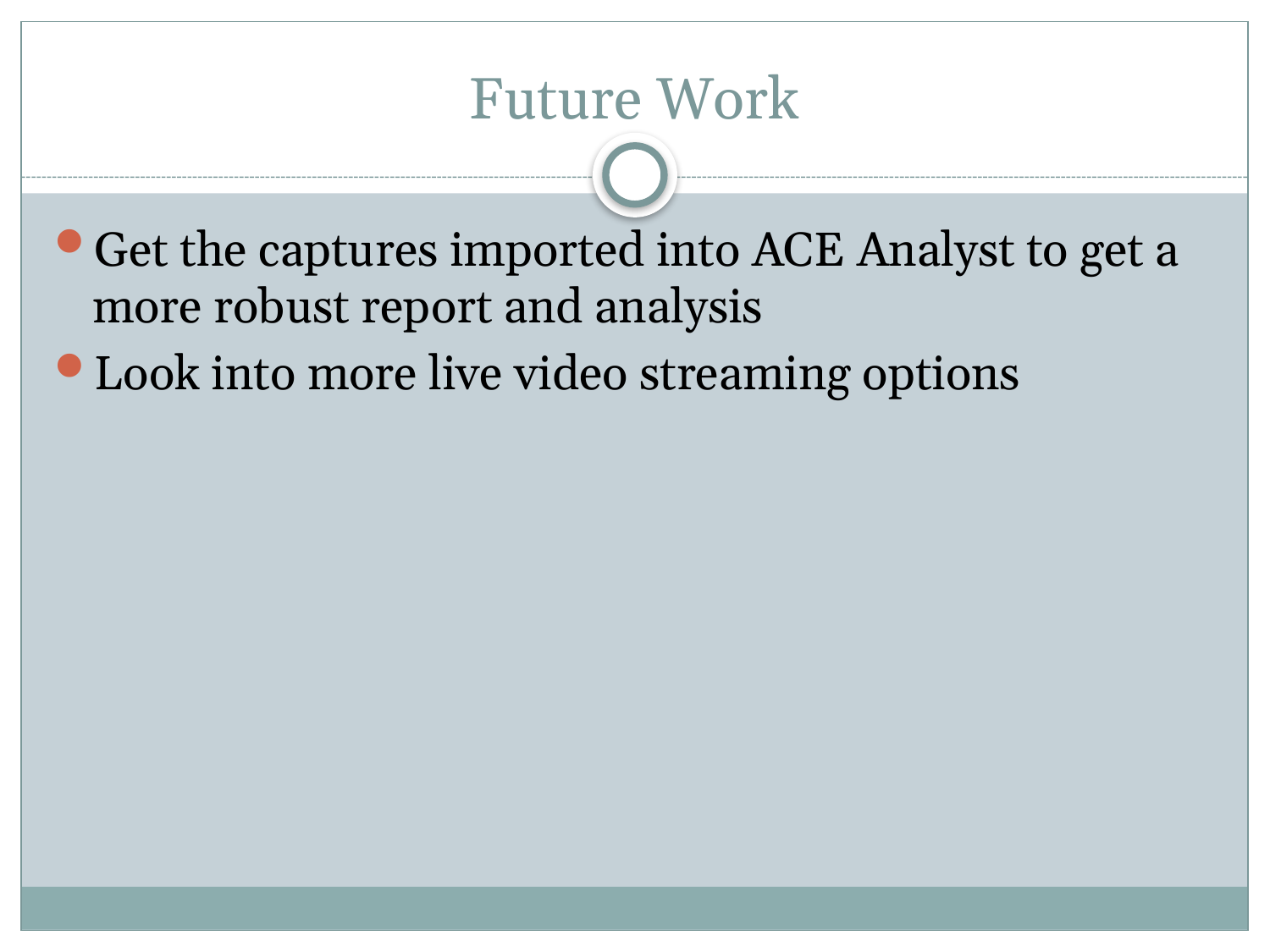

# Future Work
Get the captures imported into ACE Analyst to get a more robust report and analysis
Look into more live video streaming options